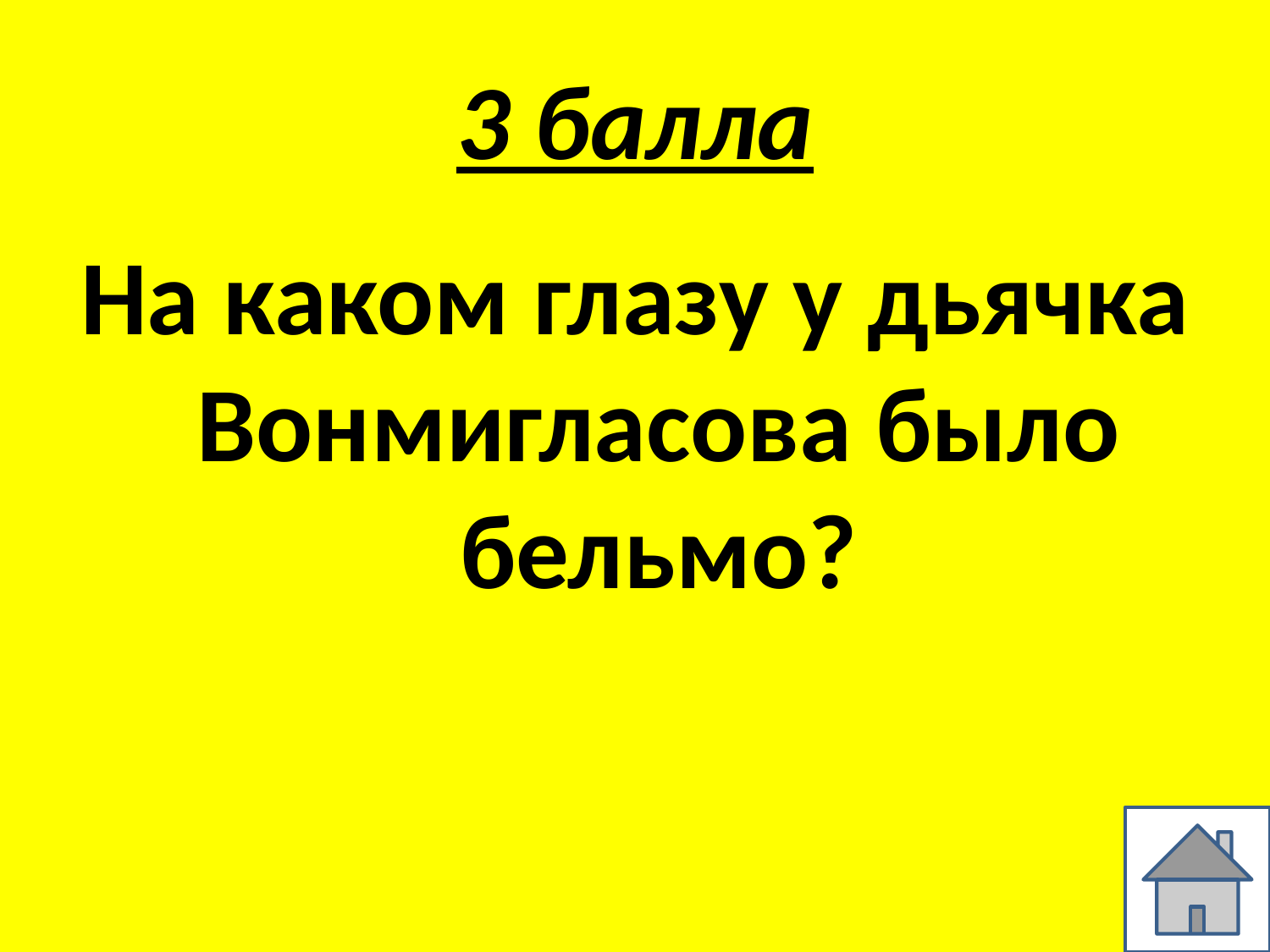

# 3 балла
На каком глазу у дьячка Вонмигласова было бельмо?